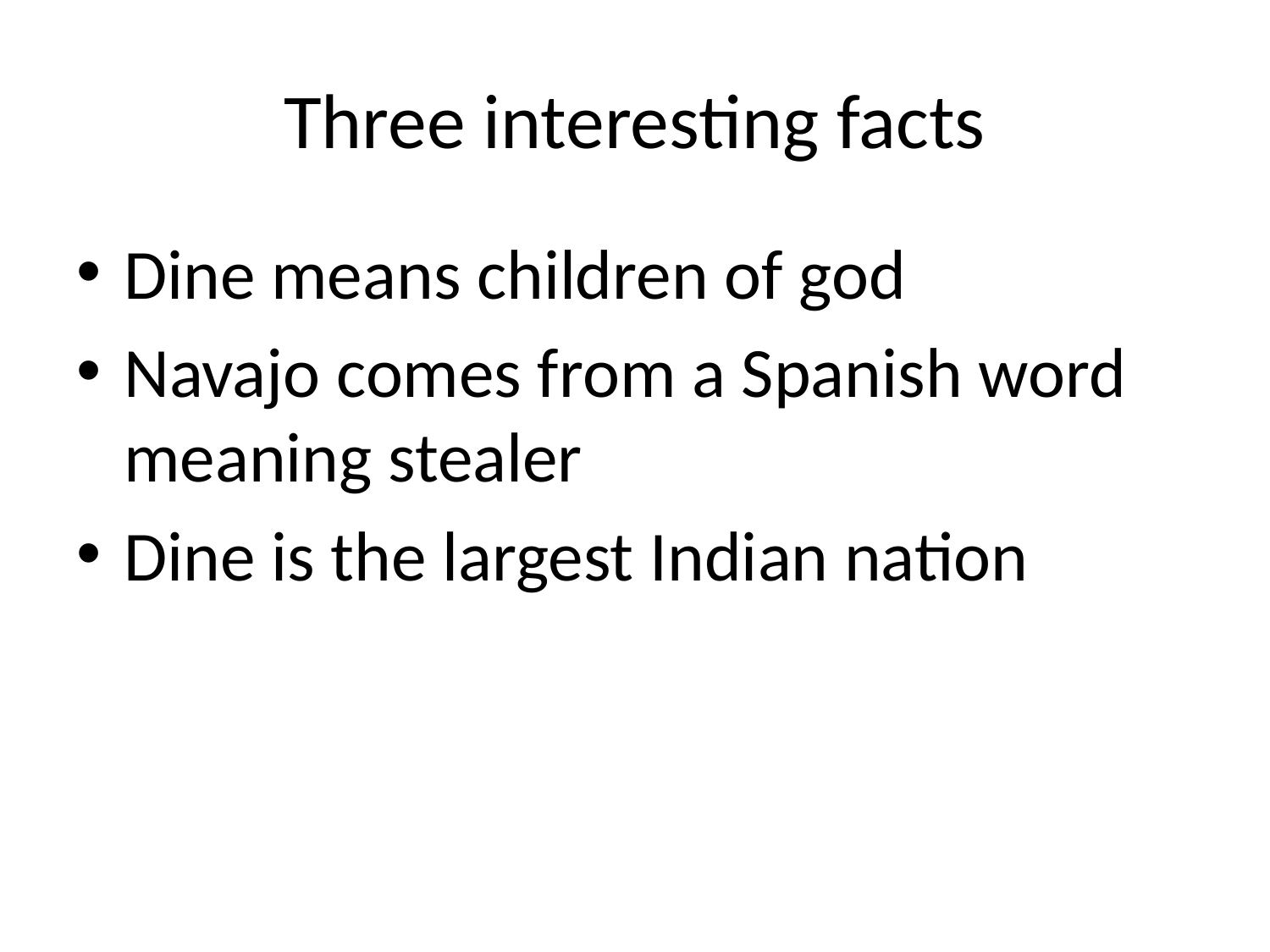

# Three interesting facts
Dine means children of god
Navajo comes from a Spanish word meaning stealer
Dine is the largest Indian nation